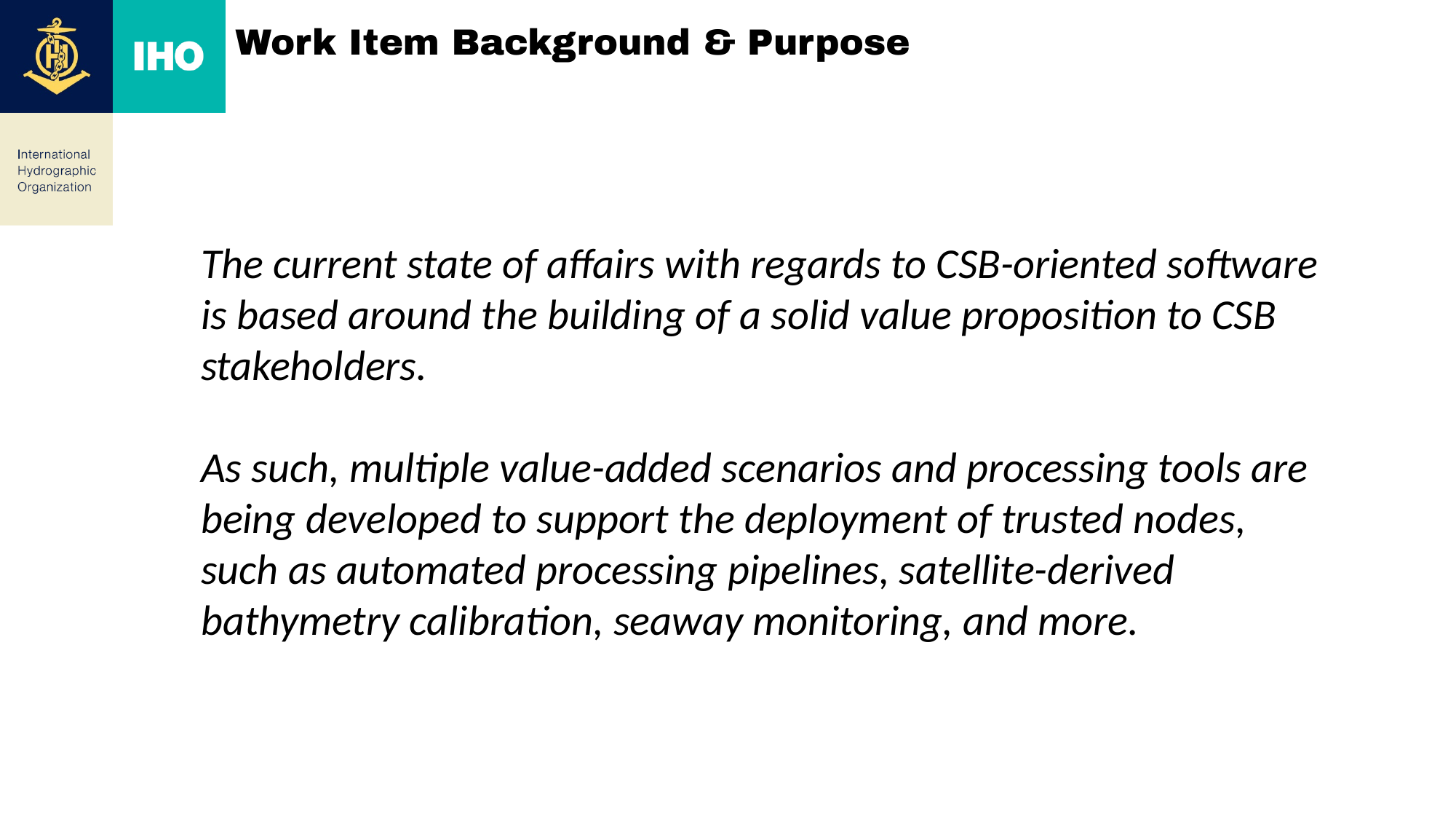

# Work Item Background & Purpose
The current state of affairs with regards to CSB-oriented software is based around the building of a solid value proposition to CSB stakeholders.
As such, multiple value-added scenarios and processing tools are being developed to support the deployment of trusted nodes, such as automated processing pipelines, satellite-derived bathymetry calibration, seaway monitoring, and more.